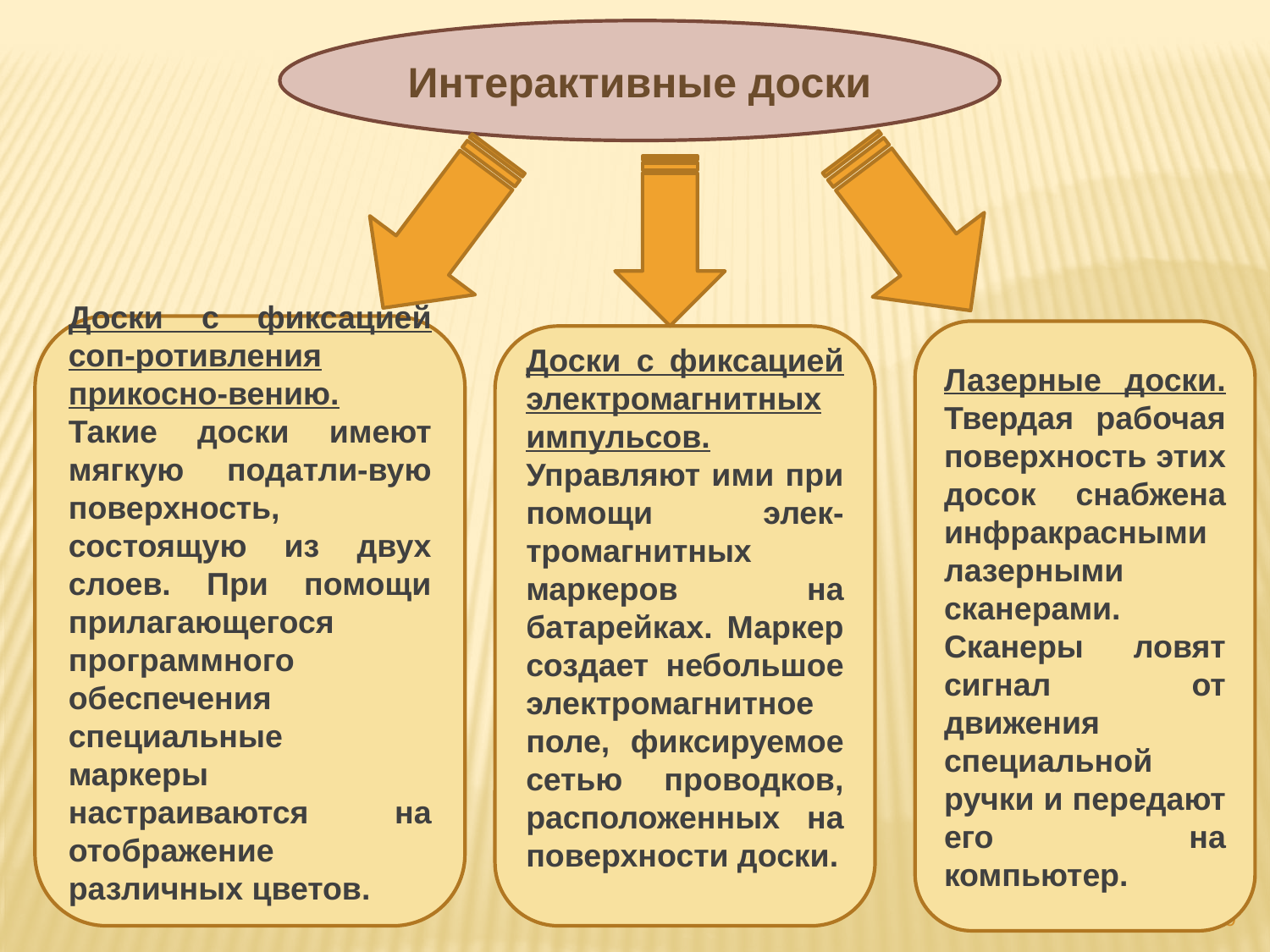

Интерактивные доски

Доски с фиксацией соп-ротивления прикосно-вению. Такие доски имеют мягкую податли-вую поверхность, состоящую из двух слоев. При помощи прилагающегося программного обеспечения специальные маркеры настраиваются на отображение различных цветов.

Лазерные доски. Твердая рабочая поверхность этих досок снабжена инфракрасными лазерными сканерами. Сканеры ловят сигнал от движения специальной ручки и передают его на компьютер.
Доски с фиксацией электромагнитных импульсов. Управляют ими при помощи элек-тромагнитных маркеров на батарейках. Маркер создает небольшое электромагнитное поле, фиксируемое сетью проводков, расположенных на поверхности доски.

9